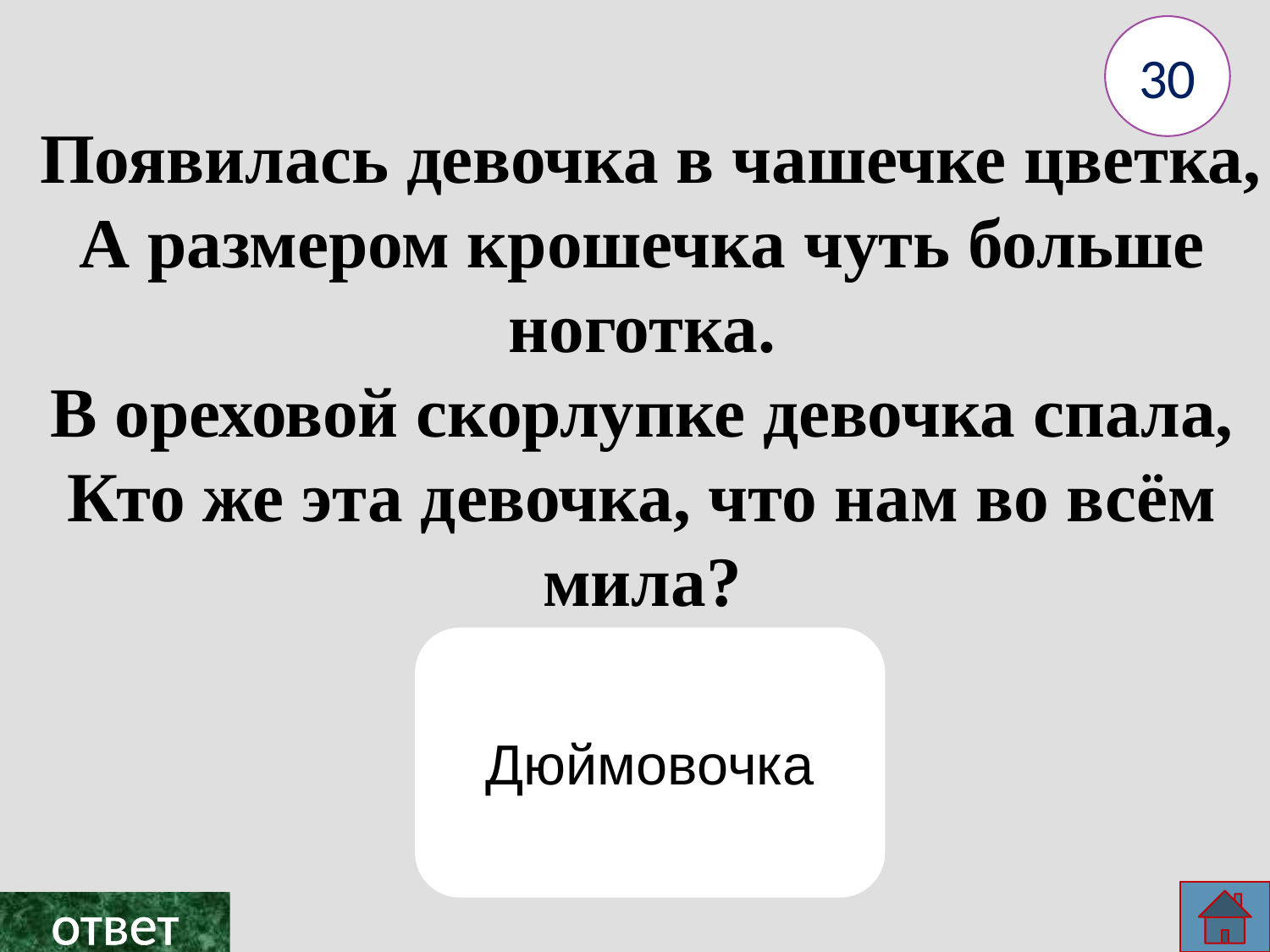

30
 Появилась девочка в чашечке цветка,
А размером крошечка чуть больше ноготка.
В ореховой скорлупке девочка спала,
Кто же эта девочка, что нам во всём мила?
Дюймовочка

ответ